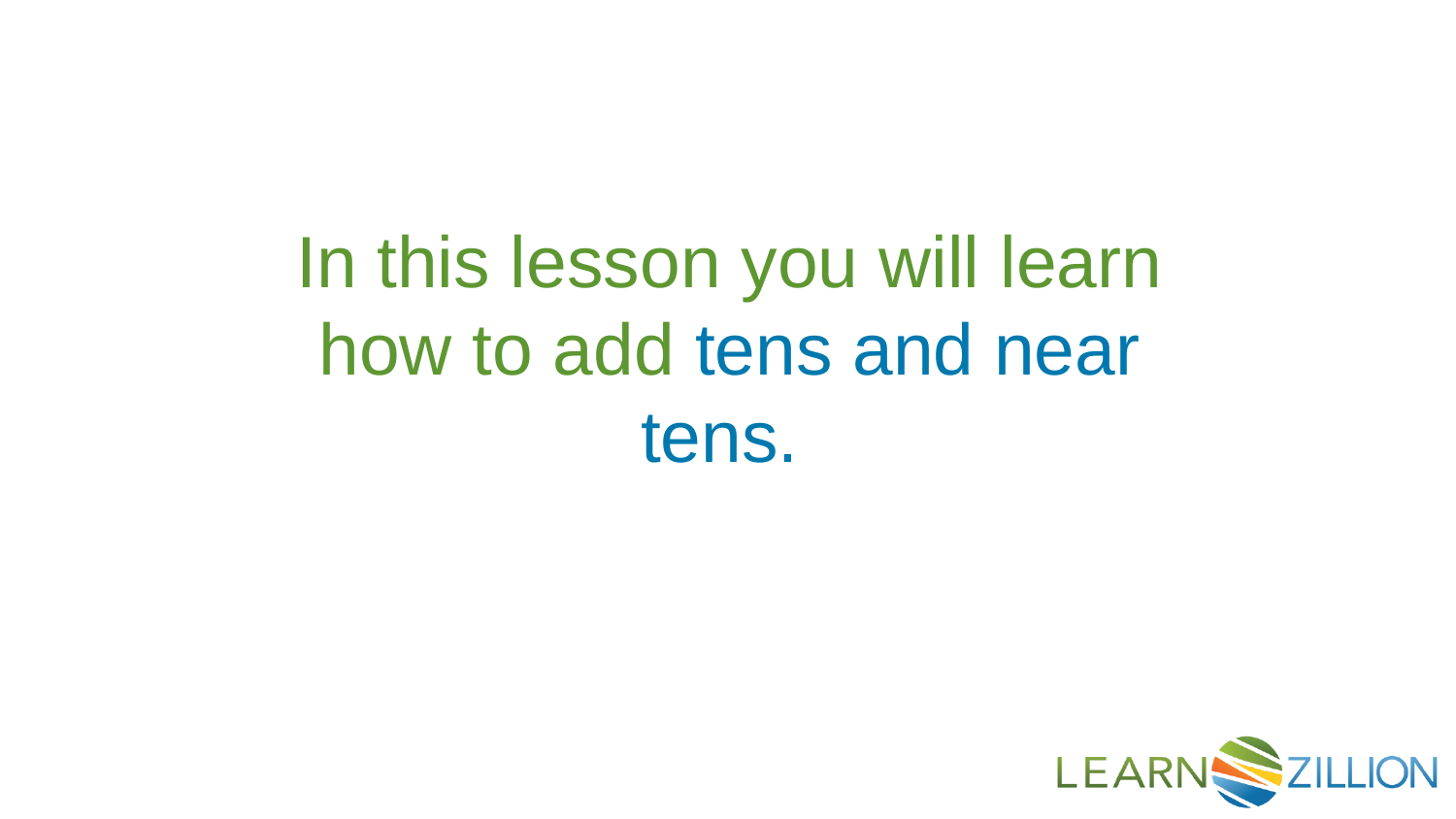

In this lesson you will learn how to add tens and near tens.